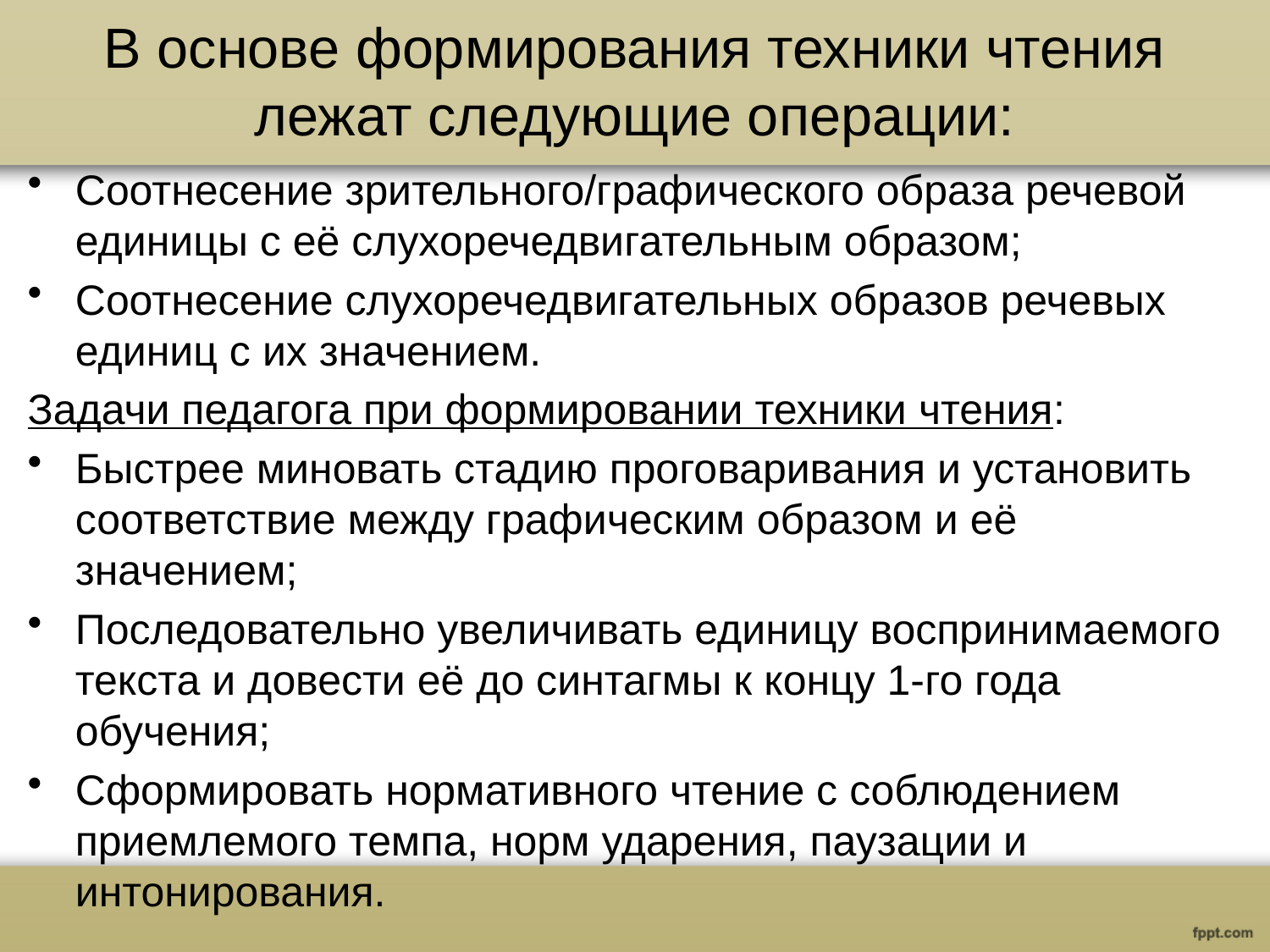

# В основе формирования техники чтения лежат следующие операции:
Соотнесение зрительного/графического образа речевой единицы с её слухоречедвигательным образом;
Соотнесение слухоречедвигательных образов речевых единиц с их значением.
Задачи педагога при формировании техники чтения:
Быстрее миновать стадию проговаривания и установить соответствие между графическим образом и её значением;
Последовательно увеличивать единицу воспринимаемого текста и довести её до синтагмы к концу 1-го года обучения;
Сформировать нормативного чтение с соблюдением приемлемого темпа, норм ударения, паузации и интонирования.